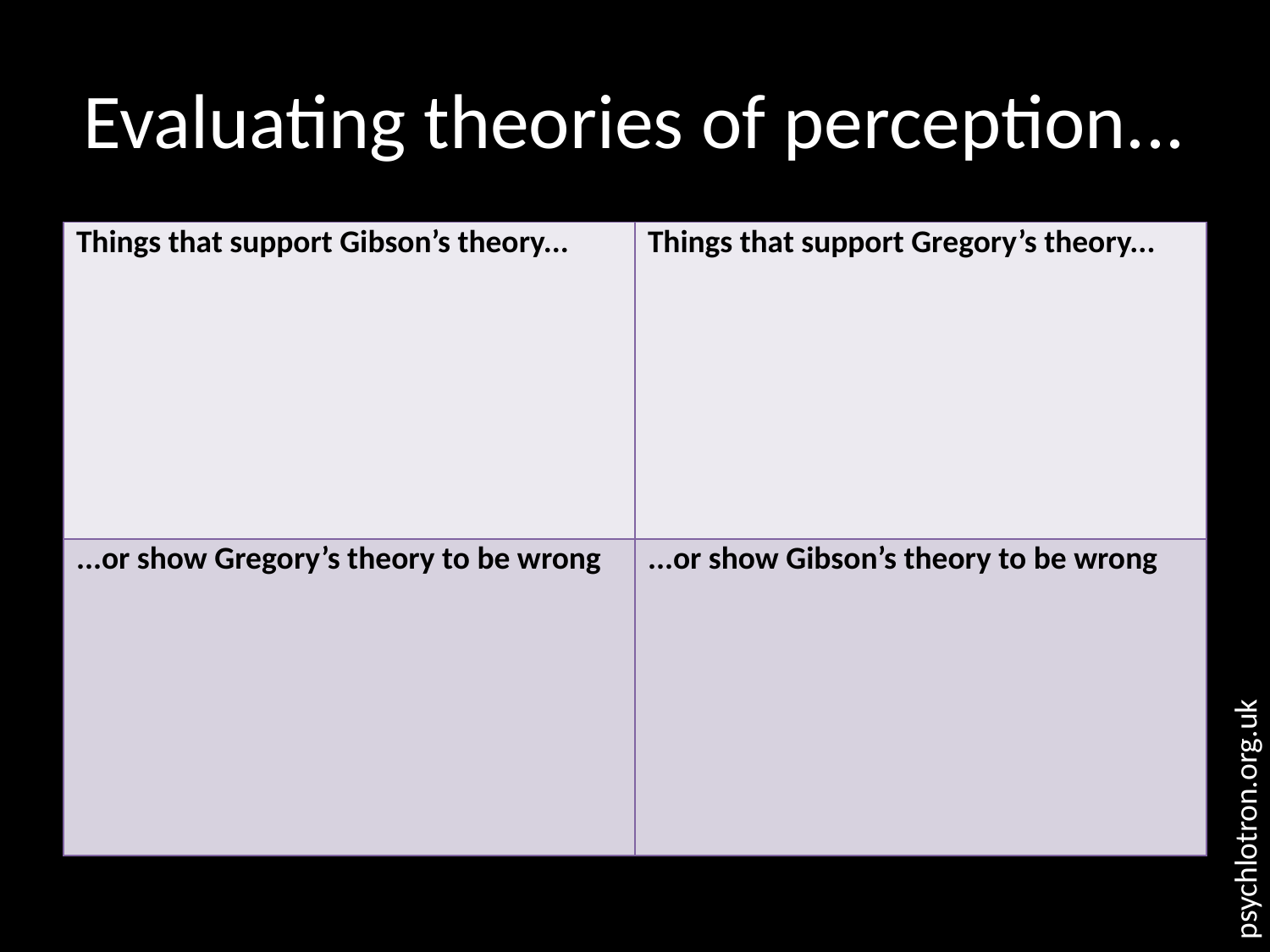

# Evaluating theories of perception...
| Things that support Gibson’s theory... | Things that support Gregory’s theory... |
| --- | --- |
| ...or show Gregory’s theory to be wrong | ...or show Gibson’s theory to be wrong |